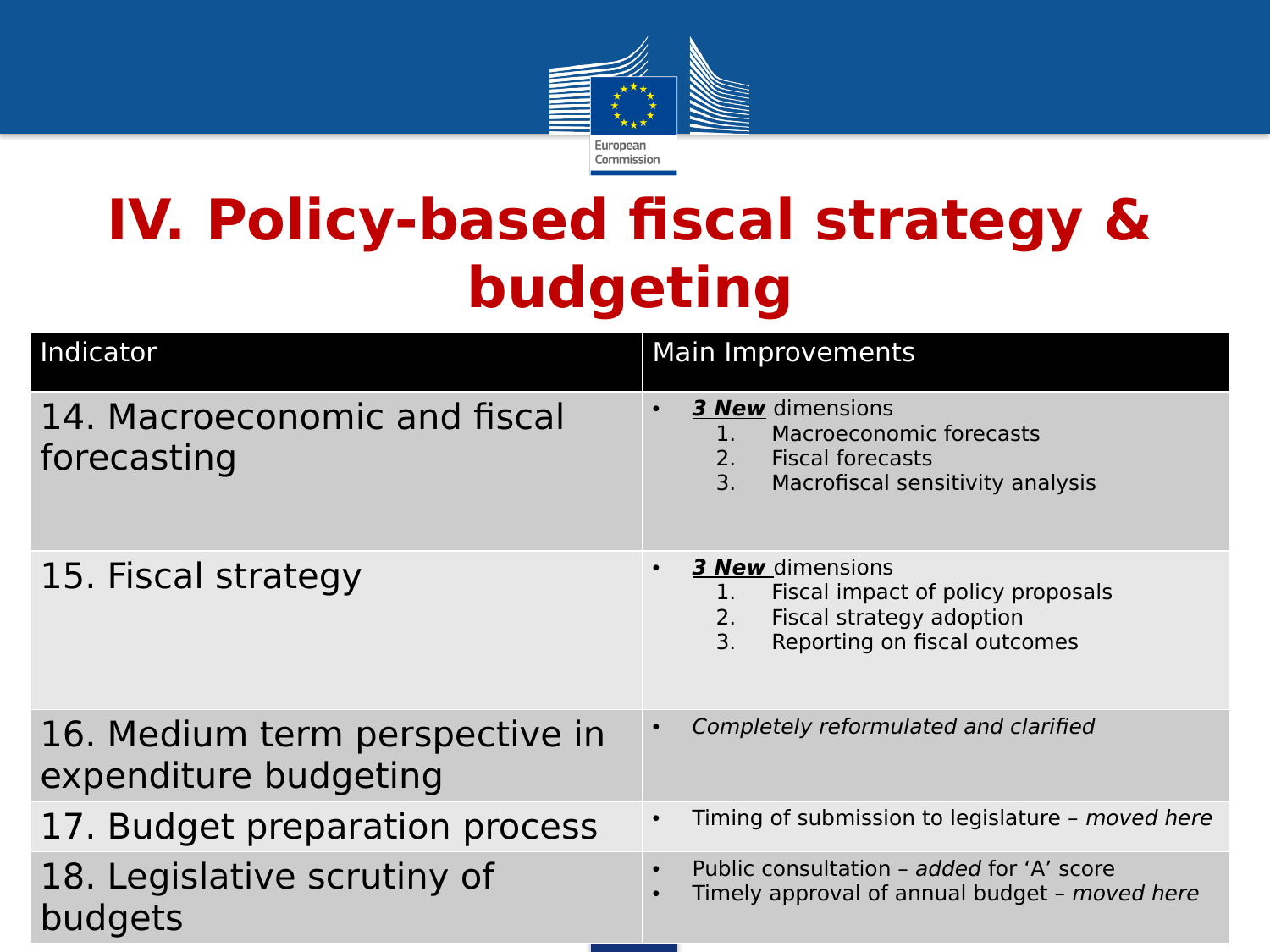

# IV. Policy-based fiscal strategy & budgeting
| Indicator | Main Improvements |
| --- | --- |
| 14. Macroeconomic and fiscal forecasting | 3 New dimensions Macroeconomic forecasts Fiscal forecasts Macrofiscal sensitivity analysis |
| 15. Fiscal strategy | 3 New dimensions Fiscal impact of policy proposals Fiscal strategy adoption Reporting on fiscal outcomes |
| 16. Medium term perspective in expenditure budgeting | Completely reformulated and clarified |
| 17. Budget preparation process | Timing of submission to legislature – moved here |
| 18. Legislative scrutiny of budgets | Public consultation – added for ‘A’ score Timely approval of annual budget – moved here |
11